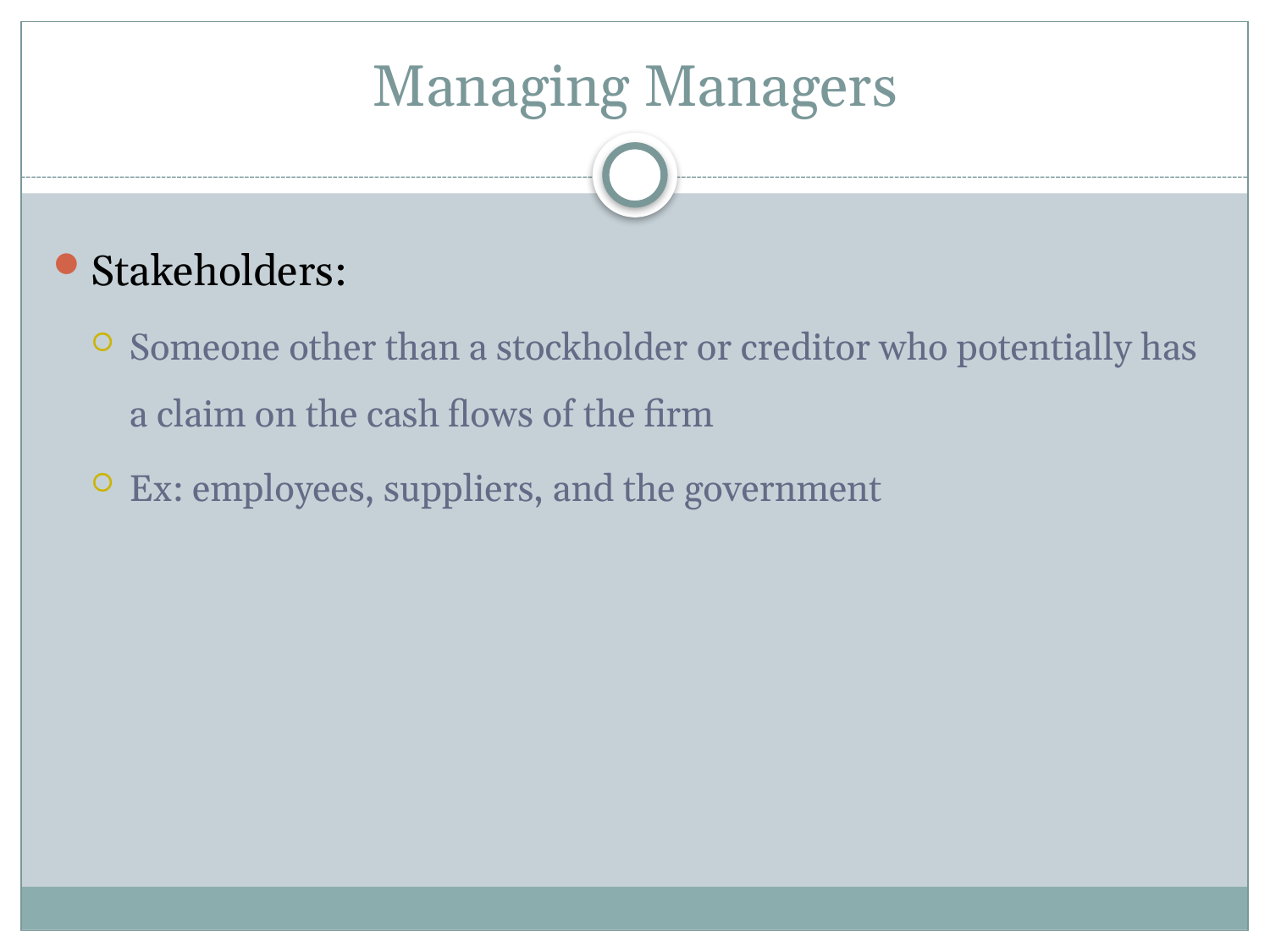

# Managing Managers
Stakeholders:
Someone other than a stockholder or creditor who potentially has a claim on the cash flows of the firm
Ex: employees, suppliers, and the government